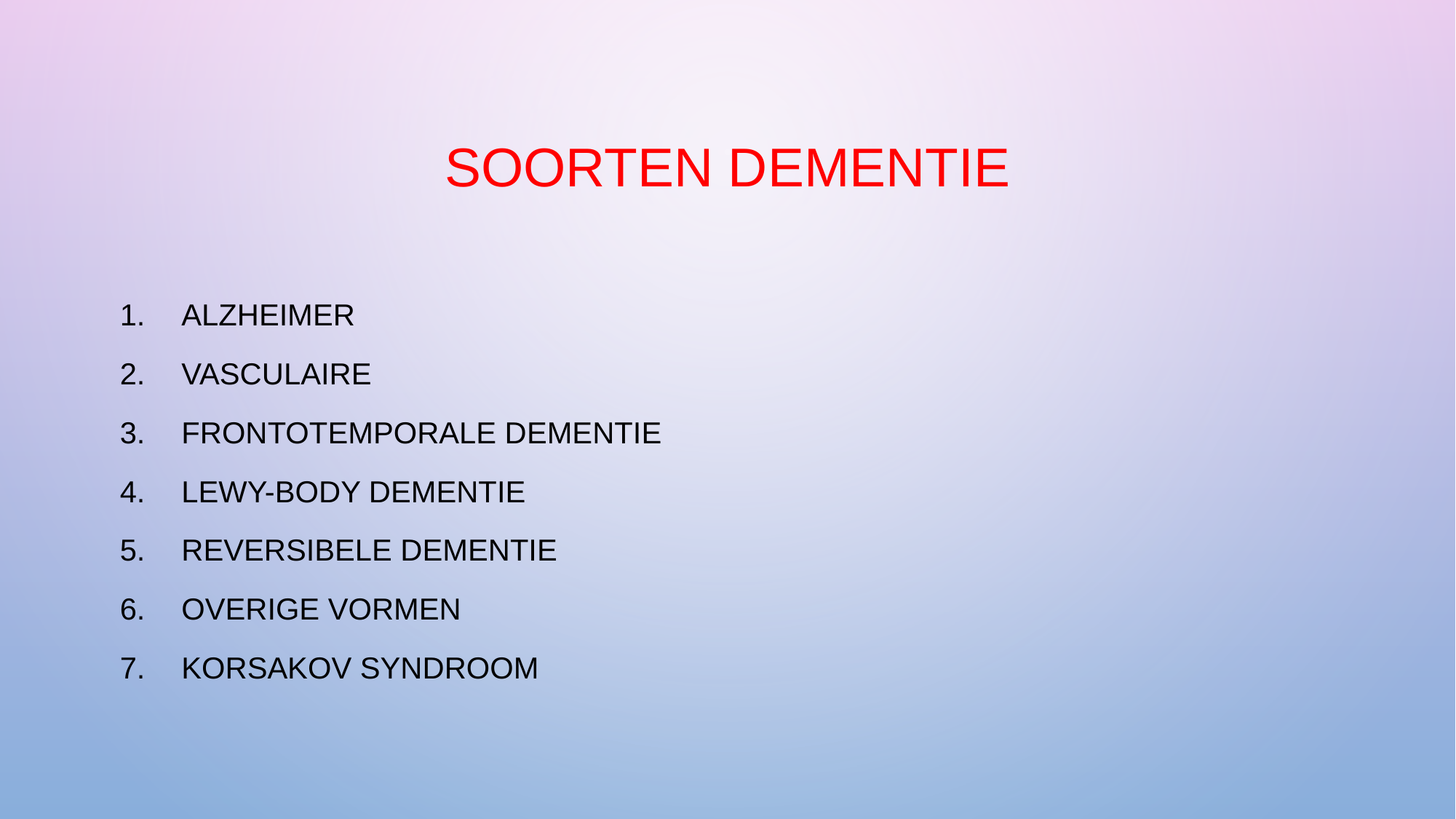

# Soorten dementie
Alzheimer
Vasculaire
Frontotemporale dementie
Lewy-body dementie
Reversibele dementie
Overige vormen
Korsakov syndroom